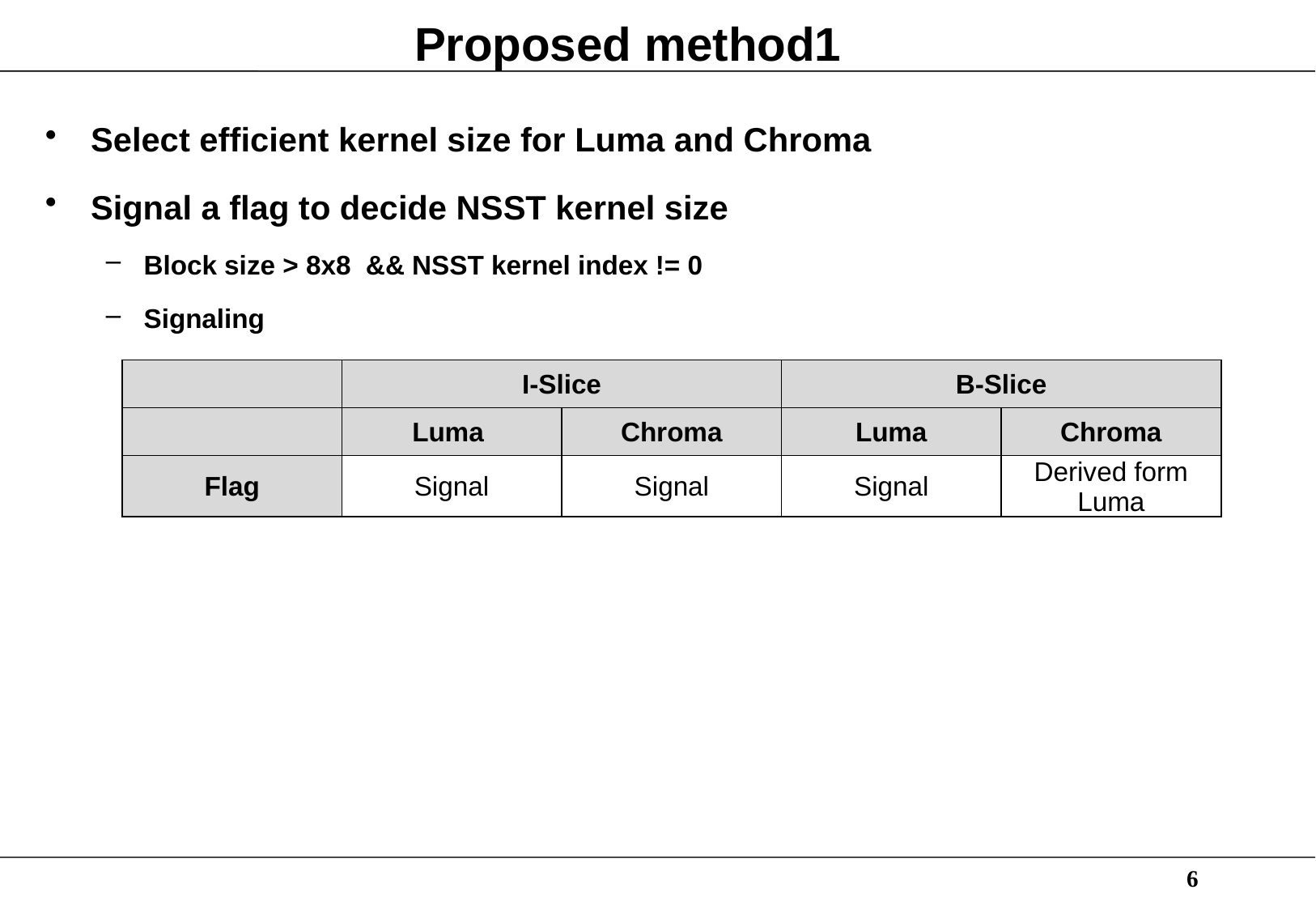

# Proposed method1
Select efficient kernel size for Luma and Chroma
Signal a flag to decide NSST kernel size
Block size > 8x8  && NSST kernel index != 0
Signaling

|  | I-Slice |  | B-Slice |  |
| --- | --- | --- | --- | --- |
|  | Luma | Chroma | Luma | Chroma |
| Flag | Signal | Signal | Signal | Derived form Luma |
6